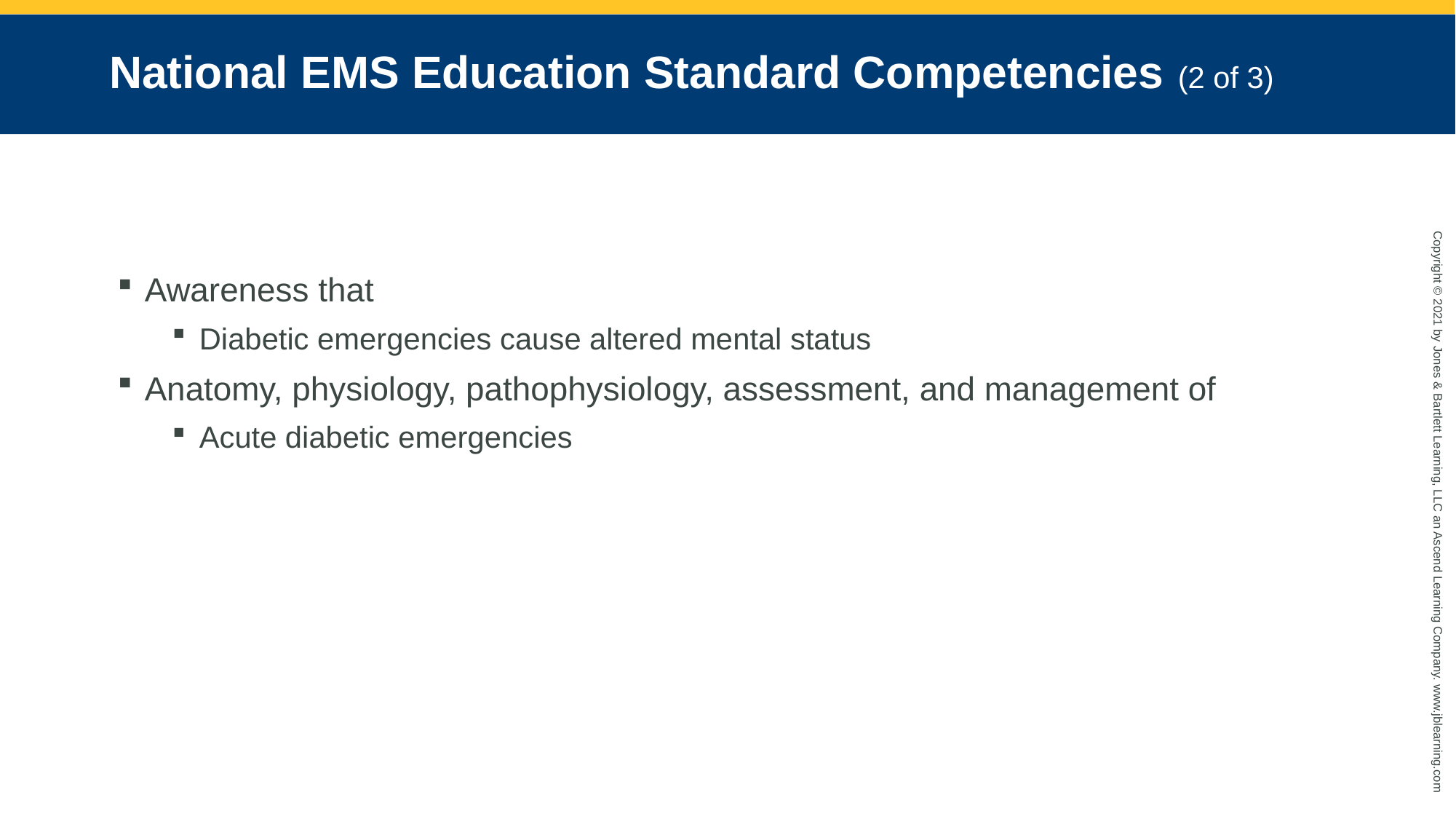

# National EMS Education Standard Competencies (2 of 3)
Awareness that
Diabetic emergencies cause altered mental status
Anatomy, physiology, pathophysiology, assessment, and management of
Acute diabetic emergencies